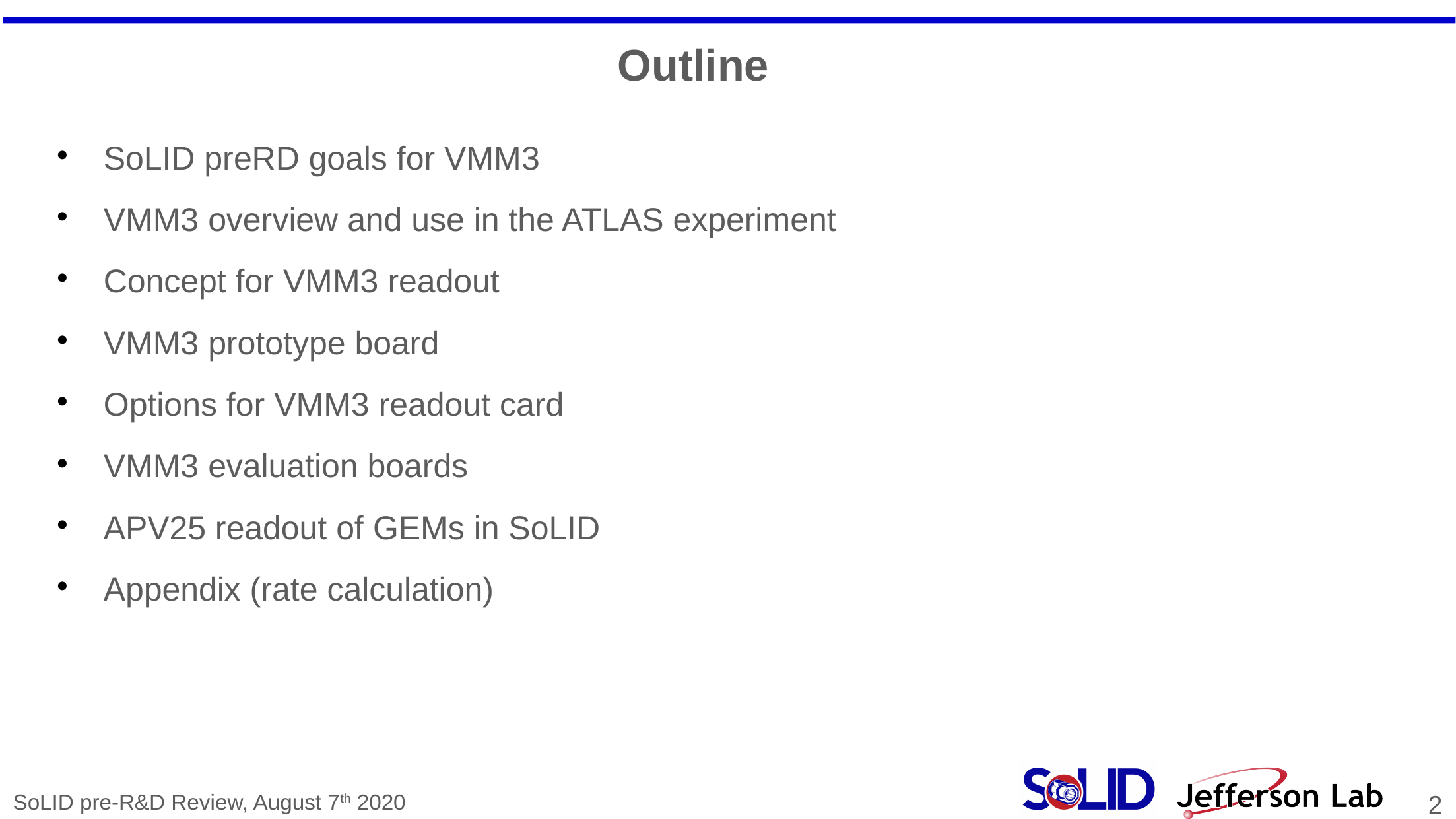

# Outline
SoLID preRD goals for VMM3
VMM3 overview and use in the ATLAS experiment
Concept for VMM3 readout
VMM3 prototype board
Options for VMM3 readout card
VMM3 evaluation boards
APV25 readout of GEMs in SoLID
Appendix (rate calculation)